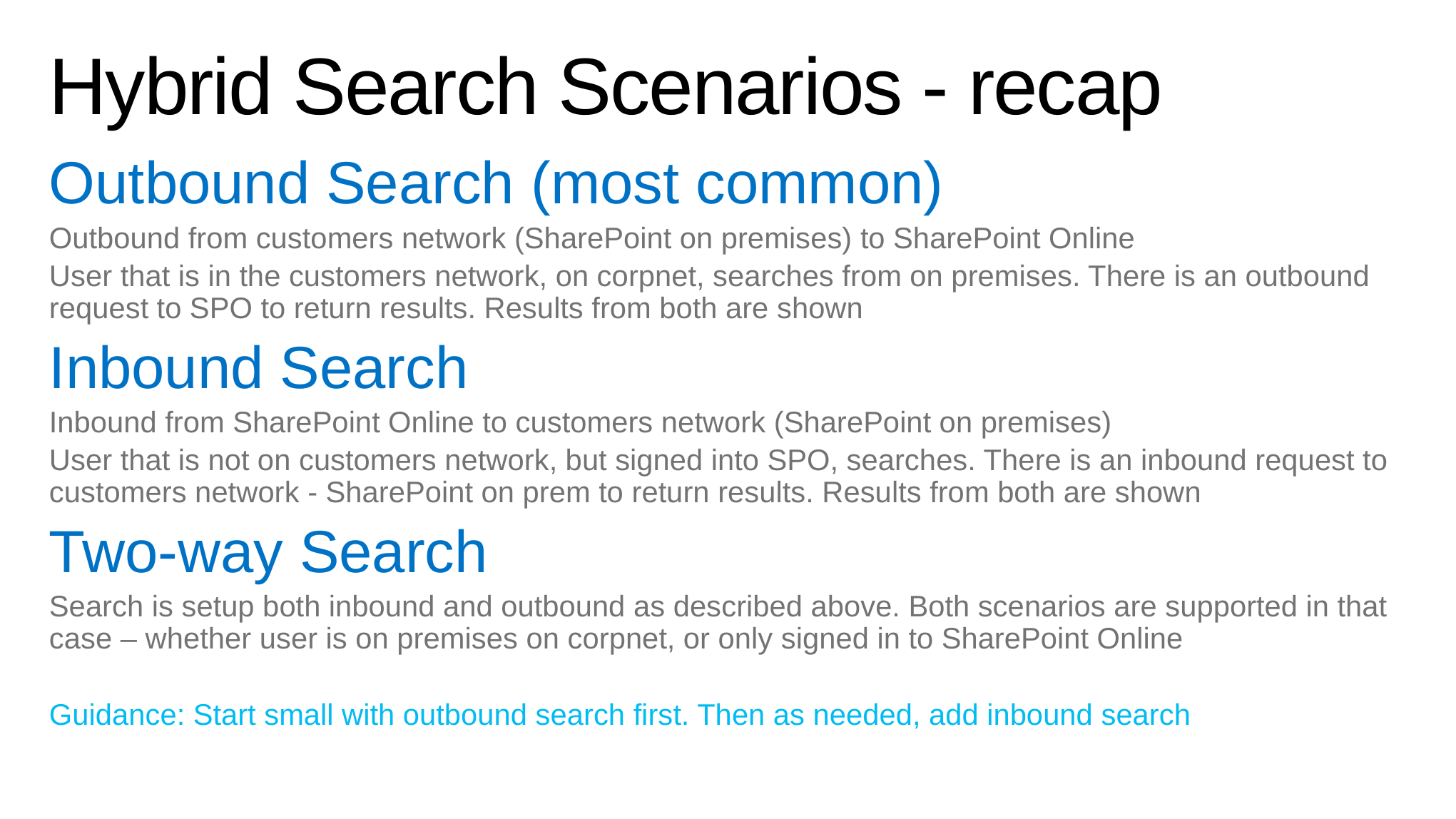

# Hybrid Search Scenarios - recap
Outbound Search (most common)
Outbound from customers network (SharePoint on premises) to SharePoint Online
User that is in the customers network, on corpnet, searches from on premises. There is an outbound request to SPO to return results. Results from both are shown
Inbound Search
Inbound from SharePoint Online to customers network (SharePoint on premises)
User that is not on customers network, but signed into SPO, searches. There is an inbound request to customers network - SharePoint on prem to return results. Results from both are shown
Two-way Search
Search is setup both inbound and outbound as described above. Both scenarios are supported in that case – whether user is on premises on corpnet, or only signed in to SharePoint Online

Guidance: Start small with outbound search first. Then as needed, add inbound search